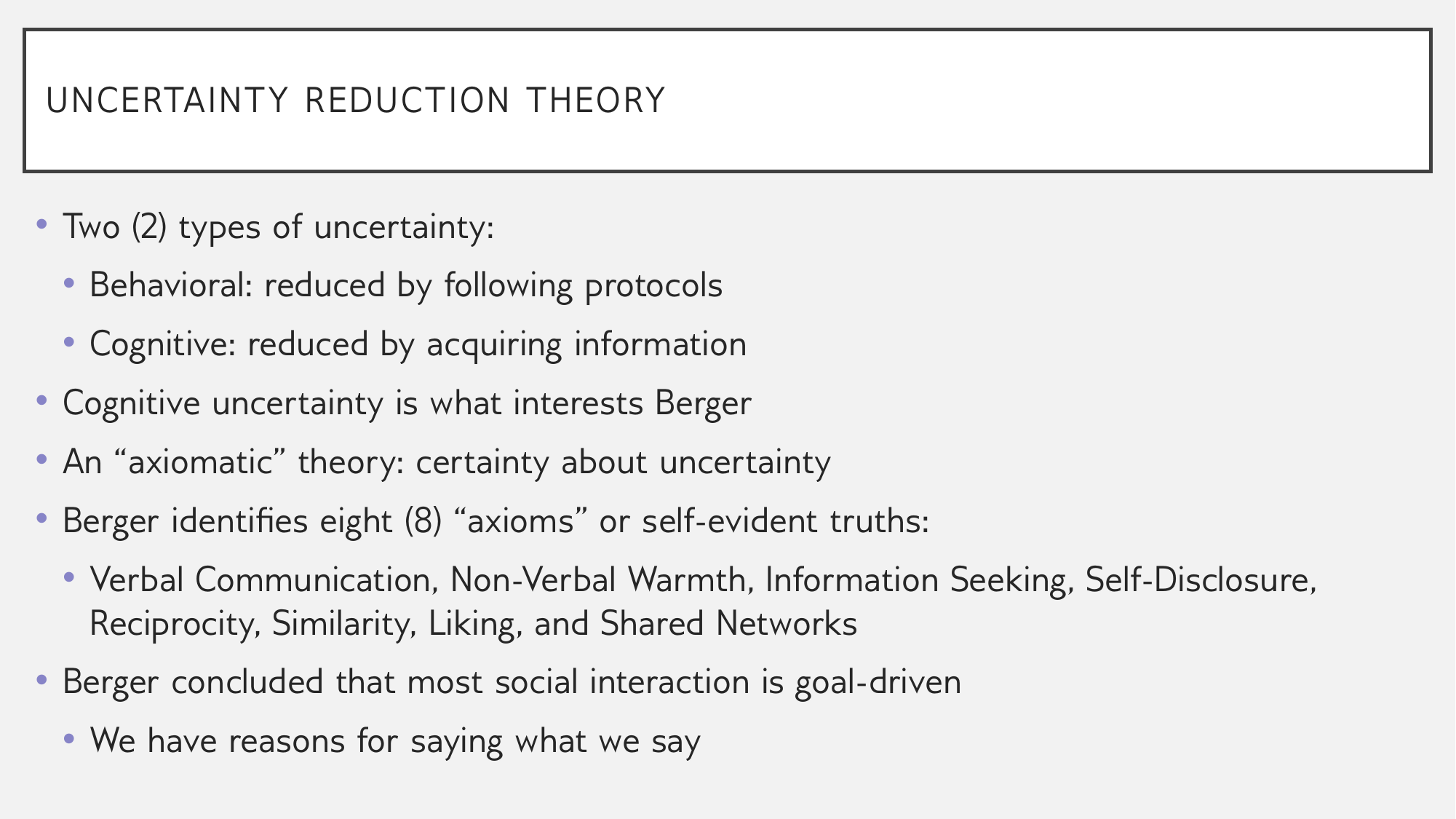

# Uncertainty Reduction Theory
Two (2) types of uncertainty:
Behavioral: reduced by following protocols
Cognitive: reduced by acquiring information
Cognitive uncertainty is what interests Berger
An “axiomatic” theory: certainty about uncertainty
Berger identifies eight (8) “axioms” or self-evident truths:
Verbal Communication, Non-Verbal Warmth, Information Seeking, Self-Disclosure, Reciprocity, Similarity, Liking, and Shared Networks
Berger concluded that most social interaction is goal-driven
We have reasons for saying what we say